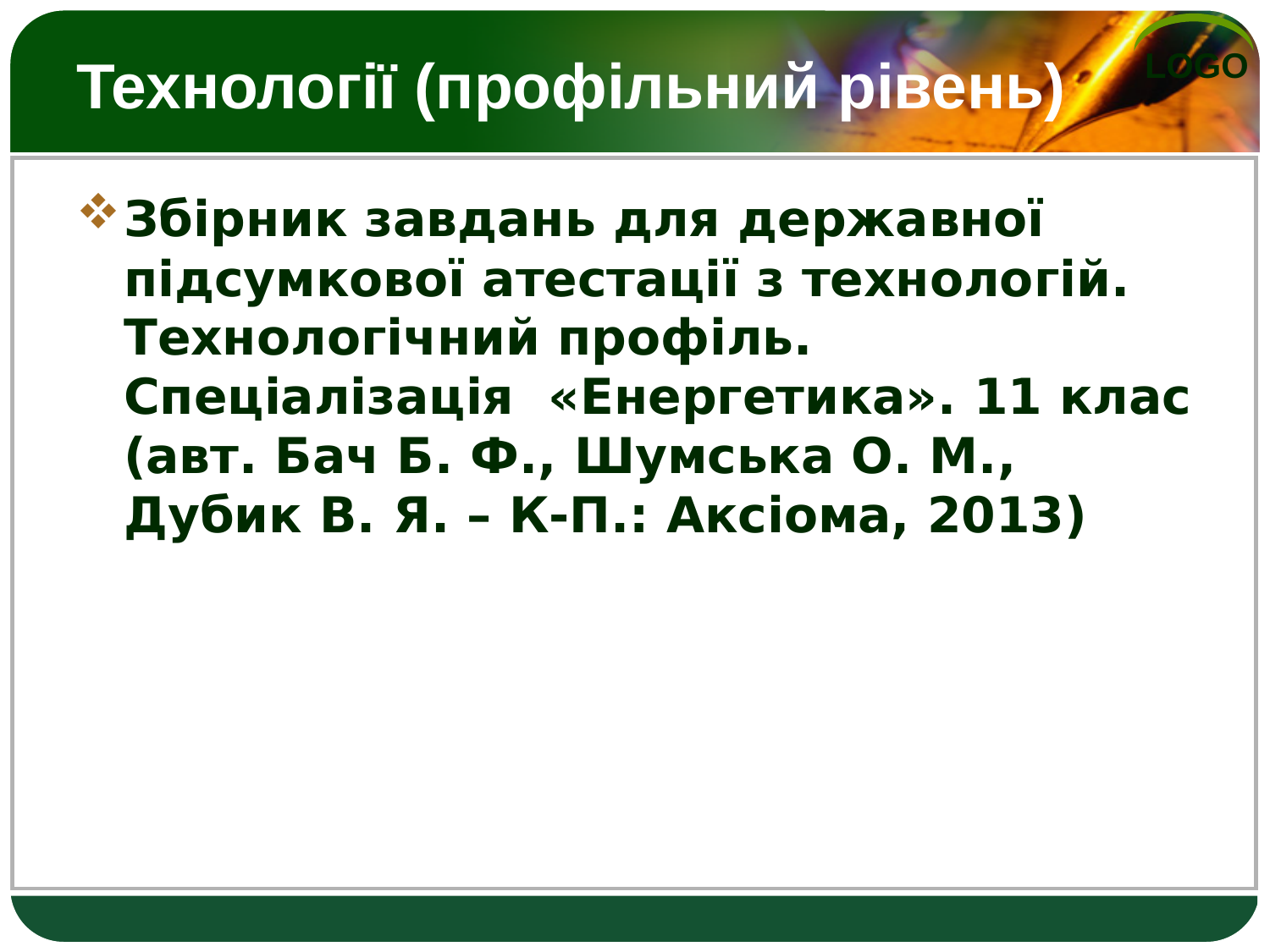

# Технології (профільний рівень)
Збірник завдань для державної підсумкової атестації з технологій. Технологічний профіль. Спеціалізація  «Енергетика». 11 клас (авт. Бач Б. Ф., Шумська О. М., Дубик В. Я. – К-П.: Аксіома, 2013)